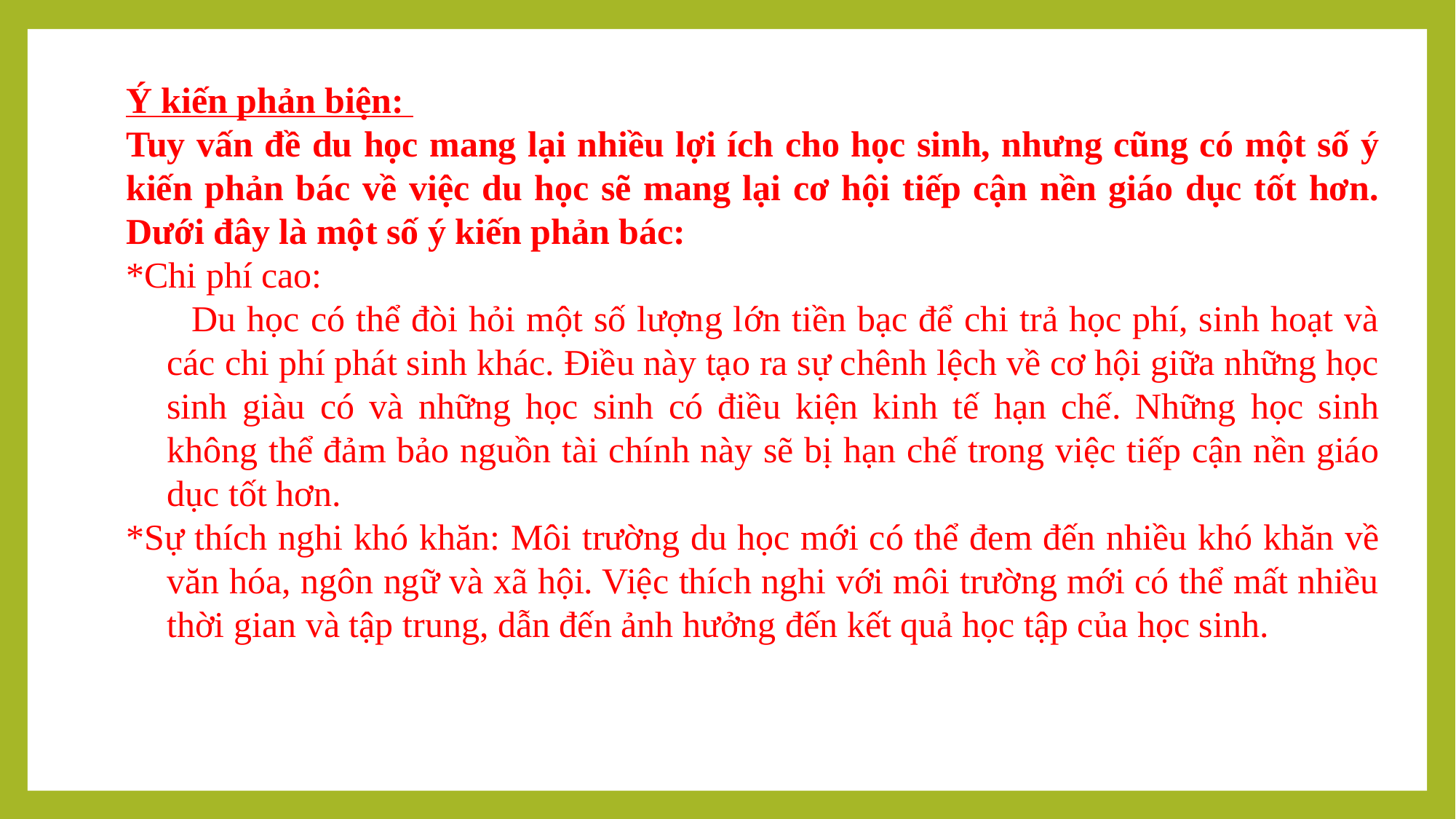

Ý kiến phản biện:
Tuy vấn đề du học mang lại nhiều lợi ích cho học sinh, nhưng cũng có một số ý kiến phản bác về việc du học sẽ mang lại cơ hội tiếp cận nền giáo dục tốt hơn. Dưới đây là một số ý kiến phản bác:
*Chi phí cao:
      Du học có thể đòi hỏi một số lượng lớn tiền bạc để chi trả học phí, sinh hoạt và các chi phí phát sinh khác. Điều này tạo ra sự chênh lệch về cơ hội giữa những học sinh giàu có và những học sinh có điều kiện kinh tế hạn chế. Những học sinh không thể đảm bảo nguồn tài chính này sẽ bị hạn chế trong việc tiếp cận nền giáo dục tốt hơn.
*Sự thích nghi khó khăn: Môi trường du học mới có thể đem đến nhiều khó khăn về văn hóa, ngôn ngữ và xã hội. Việc thích nghi với môi trường mới có thể mất nhiều thời gian và tập trung, dẫn đến ảnh hưởng đến kết quả học tập của học sinh.